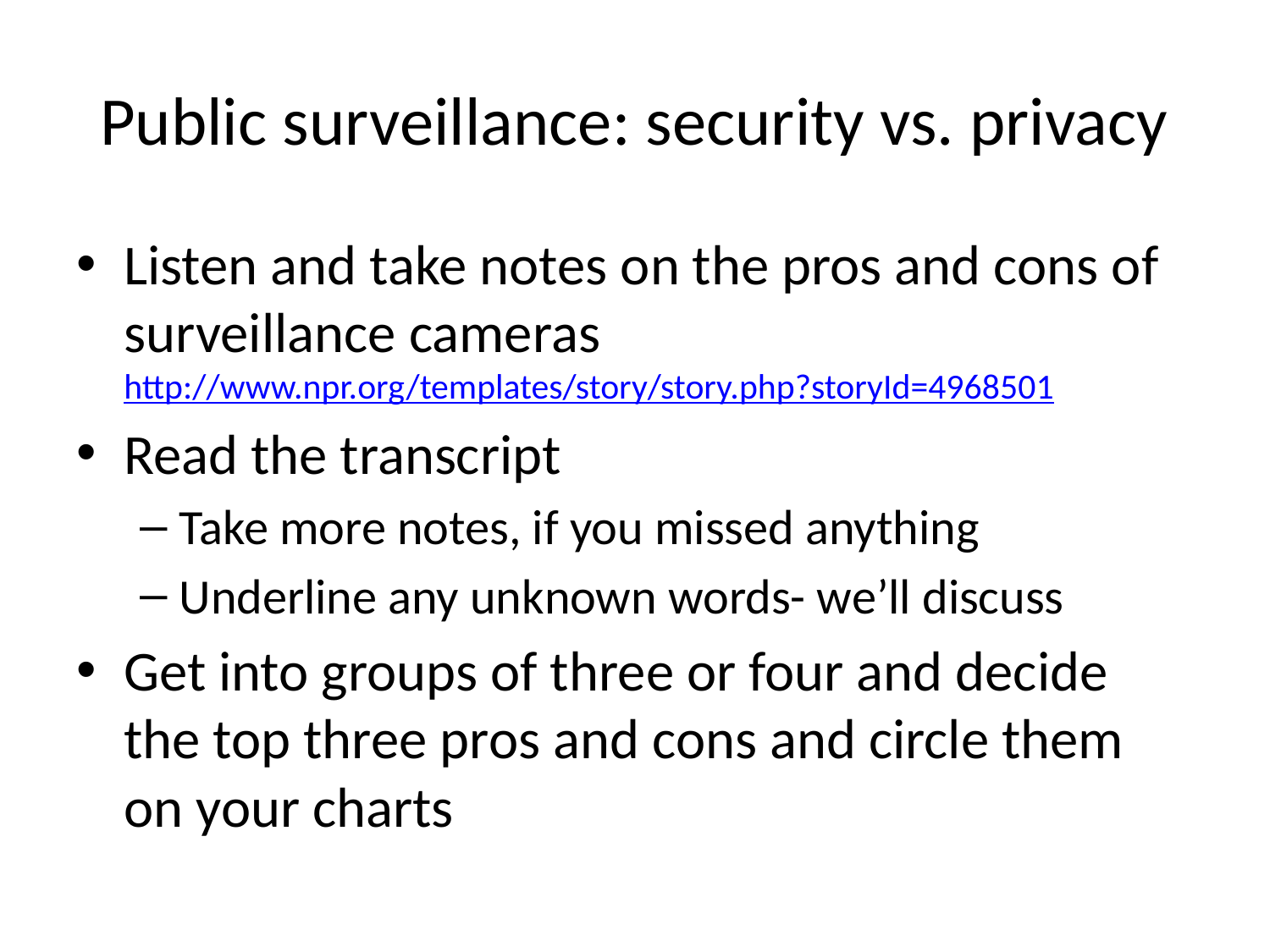

# Public surveillance: security vs. privacy
Listen and take notes on the pros and cons of surveillance cameras http://www.npr.org/templates/story/story.php?storyId=4968501
Read the transcript
Take more notes, if you missed anything
Underline any unknown words- we’ll discuss
Get into groups of three or four and decide the top three pros and cons and circle them on your charts